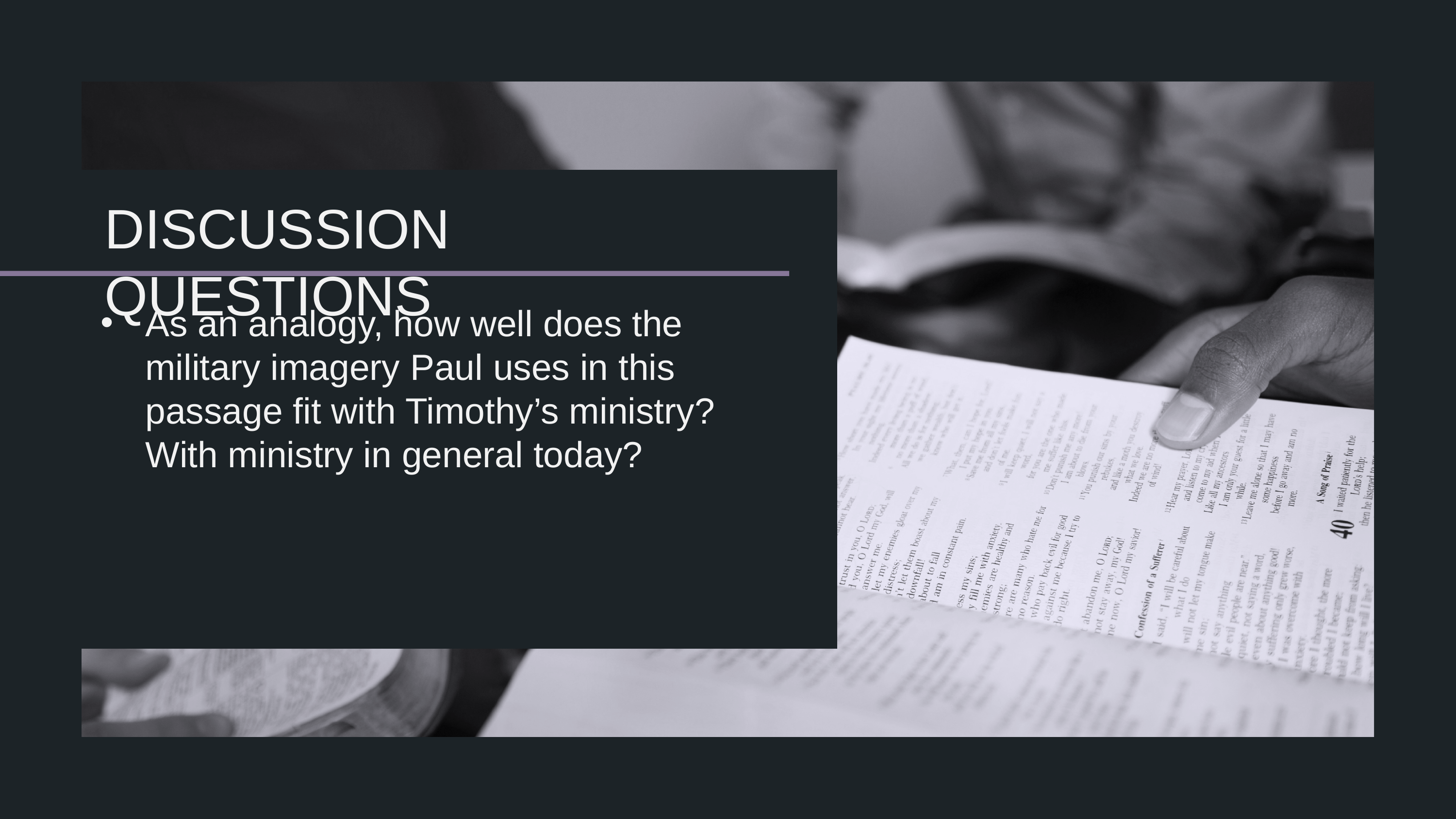

As an analogy, how well does the military imagery Paul uses in this passage fit with Timothy’s ministry? With ministry in general today?